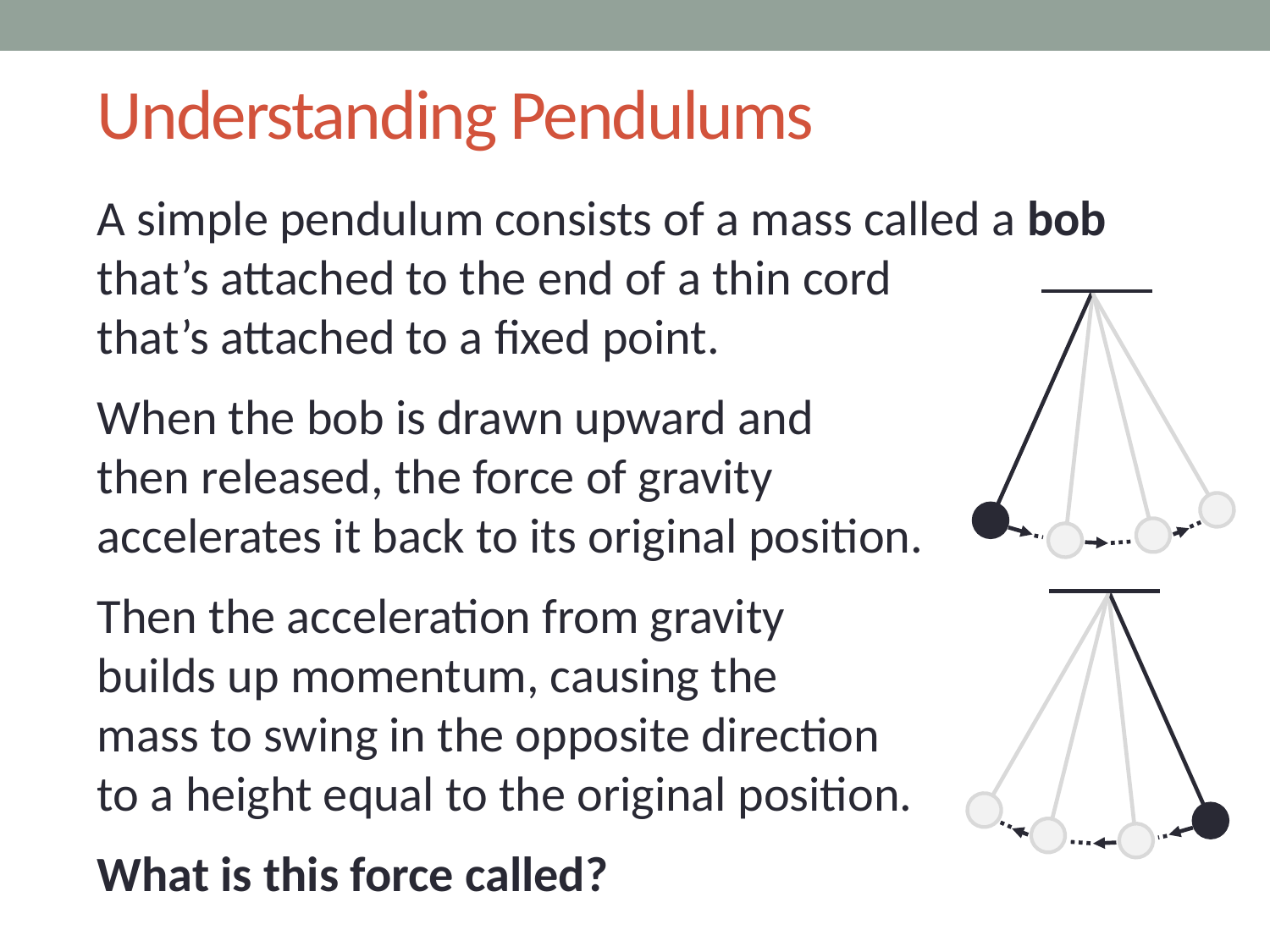

# Understanding Pendulums
A simple pendulum consists of a mass called a bob that’s attached to the end of a thin cord
that’s attached to a fixed point.
When the bob is drawn upward and
then released, the force of gravity
accelerates it back to its original position.
Then the acceleration from gravity
builds up momentum, causing the
mass to swing in the opposite direction
to a height equal to the original position.
What is this force called?